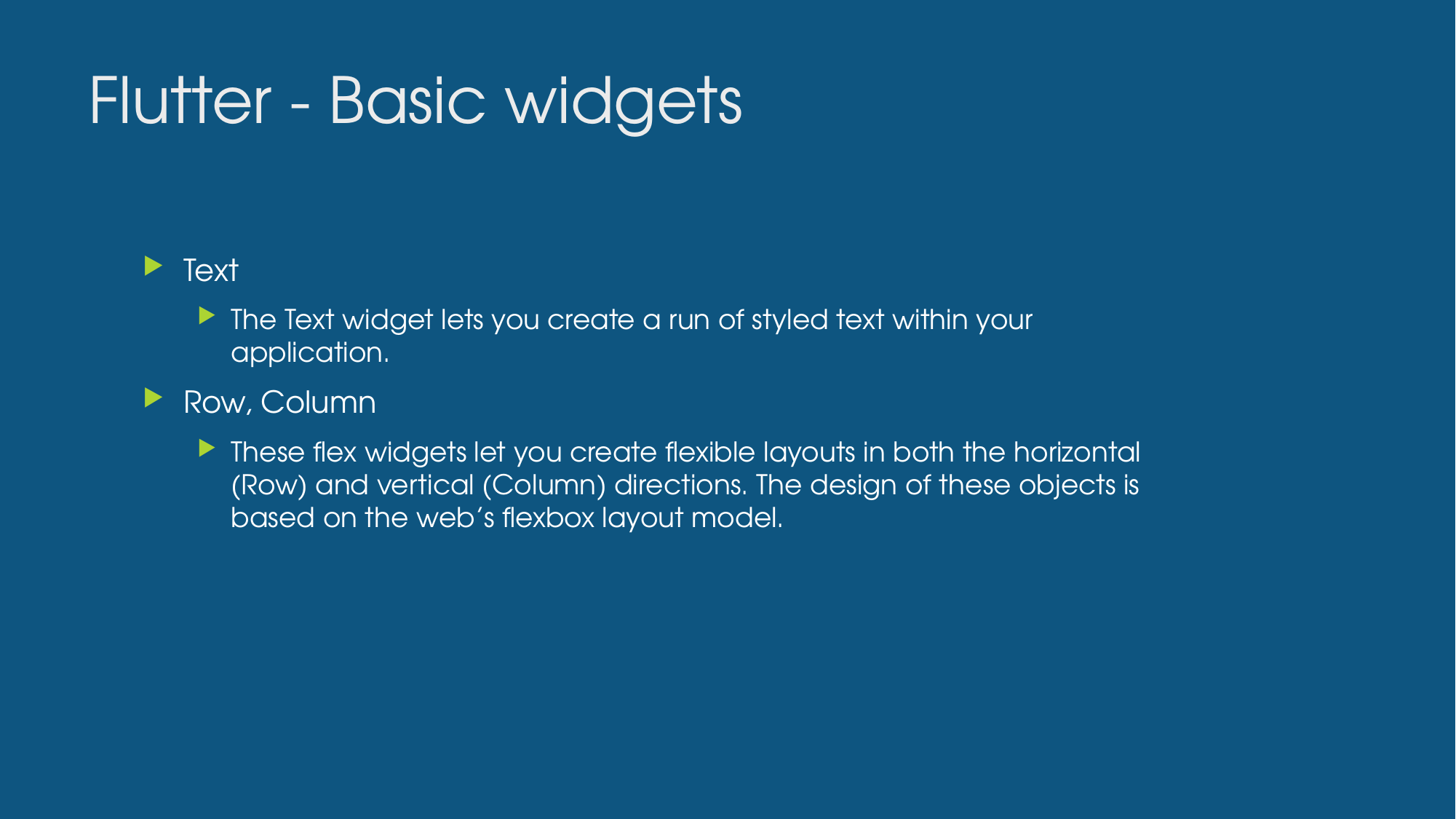

17
# Flutter - Basic widgets
Text
The Text widget lets you create a run of styled text within your application.
Row, Column
These flex widgets let you create flexible layouts in both the horizontal (Row) and vertical (Column) directions. The design of these objects is based on the web’s flexbox layout model.